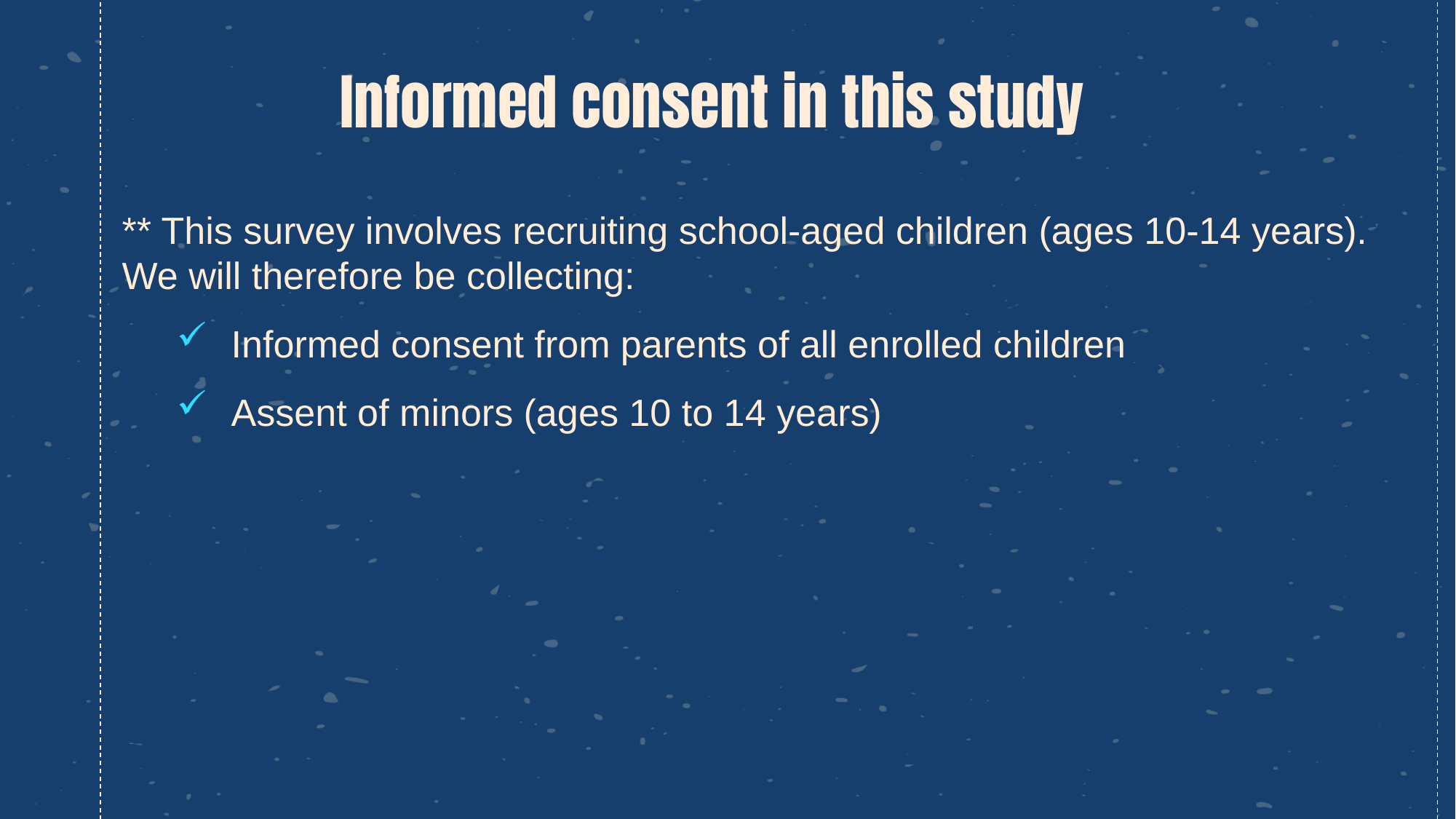

# Informed consent in this study
** This survey involves recruiting school-aged children (ages 10-14 years). We will therefore be collecting:
Informed consent from parents of all enrolled children
Assent of minors (ages 10 to 14 years)